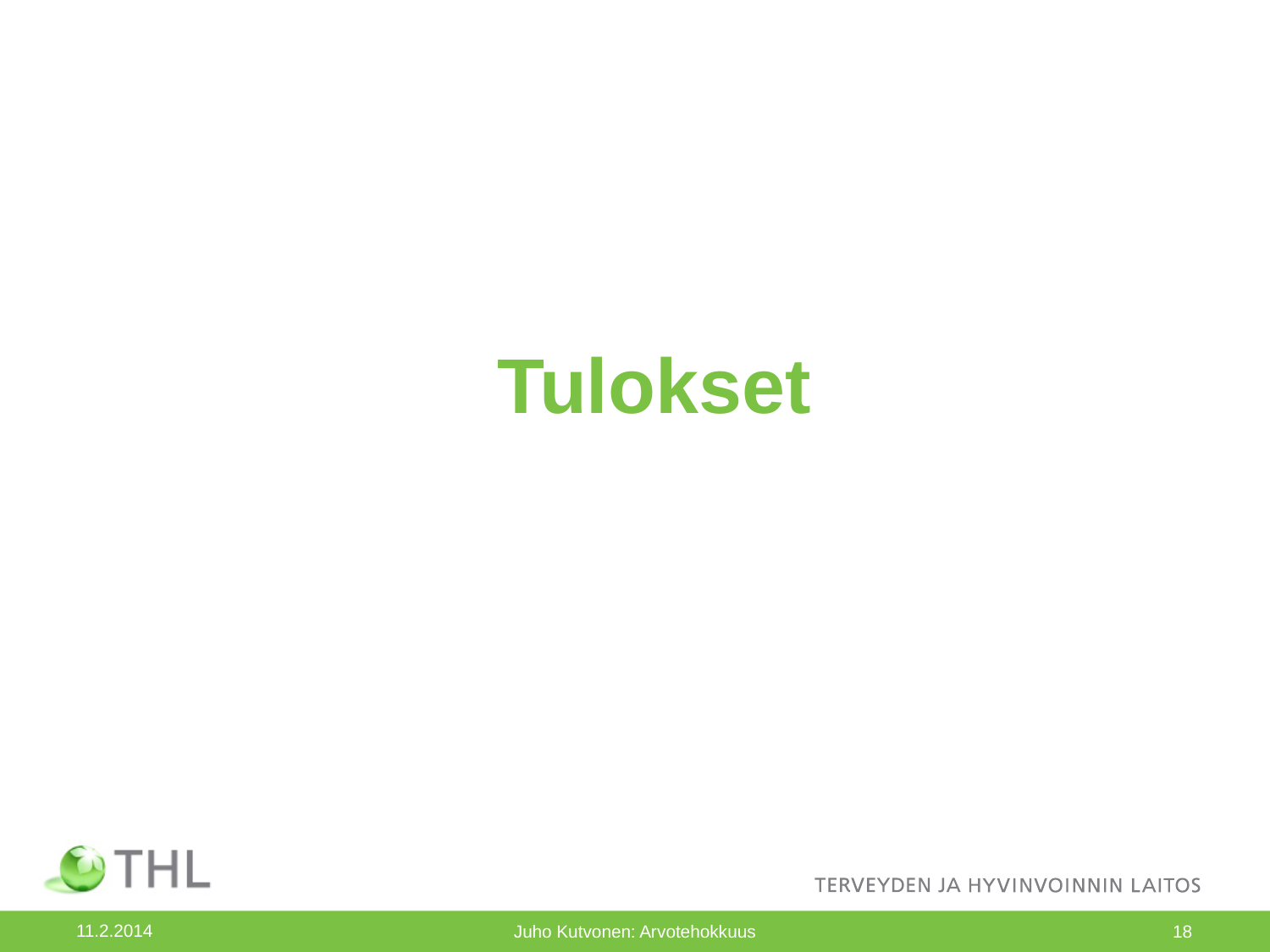

# Tulokset
11.2.2014
Juho Kutvonen: Arvotehokkuus
18